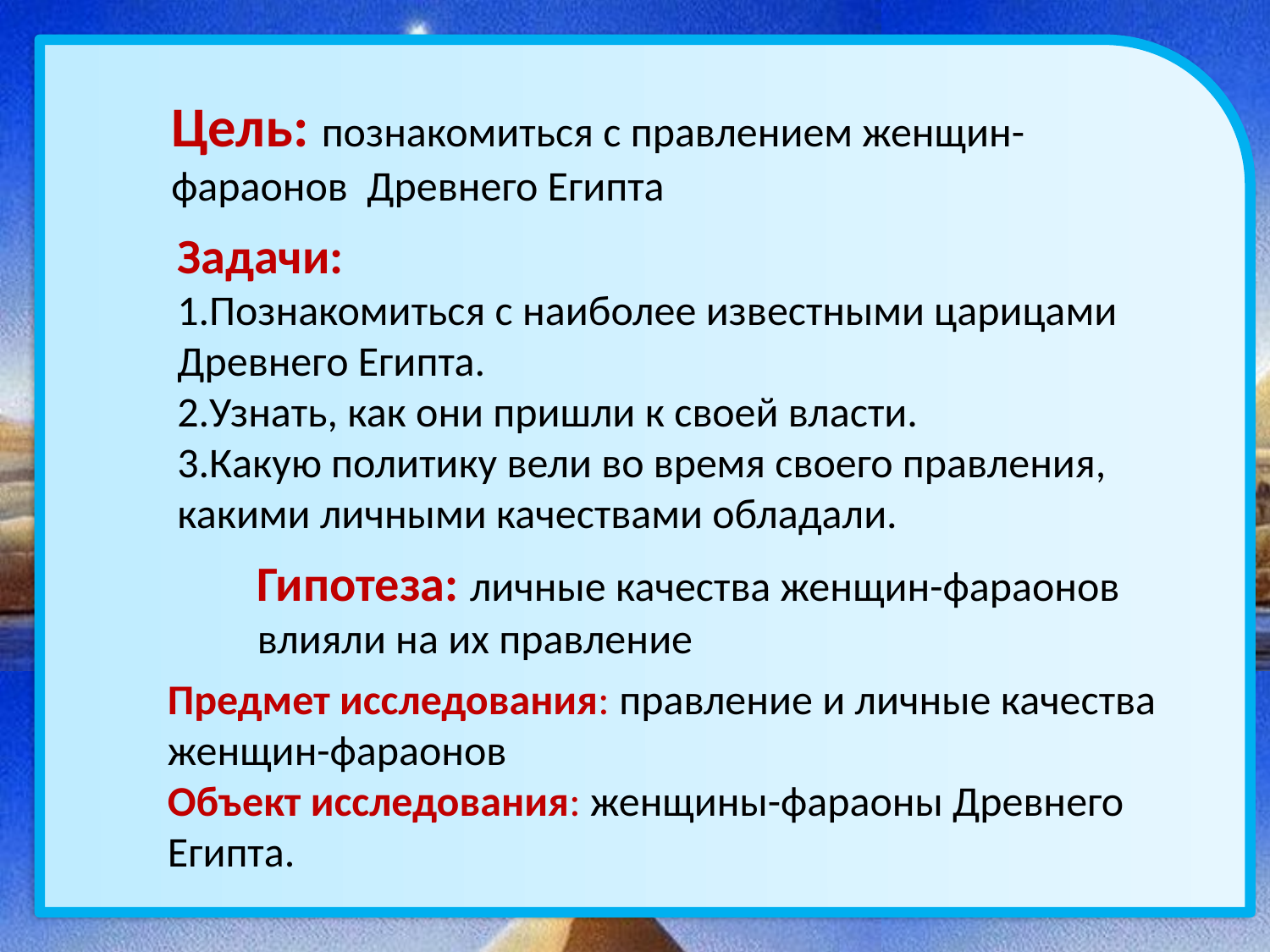

Цель: познакомиться с правлением женщин-фараонов  Древнего Египта
Задачи:
1.Познакомиться с наиболее известными царицами Древнего Египта.
2.Узнать, как они пришли к своей власти.
3.Какую политику вели во время своего правления, какими личными качествами обладали.

Гипотеза: личные качества женщин-фараонов влияли на их правление
Предмет исследования: правление и личные качества женщин-фараонов
Объект исследования: женщины-фараоны Древнего Египта.